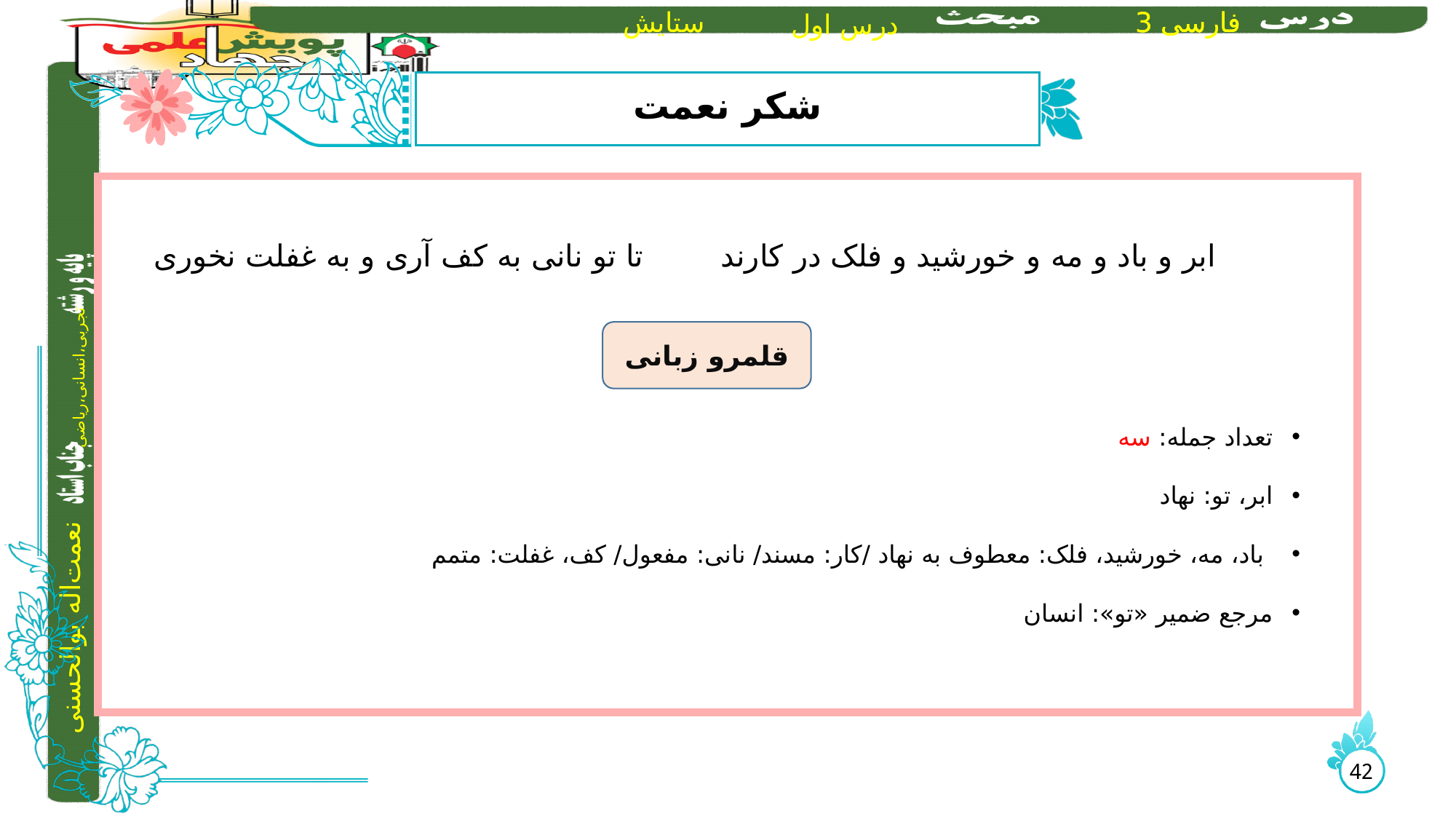

# شکر نعمت
ابر و باد و مه و خورشید و فلک در کارند        تا تو نانی به کف آری و به غفلت نخوری
تعداد جمله: سه
ابر، تو: نهاد
 باد، مه، خورشید، فلک: معطوف به نهاد /کار: مسند/ نانی: مفعول/ کف، غفلت: متمم
مرجع ضمیر «تو»: انسان